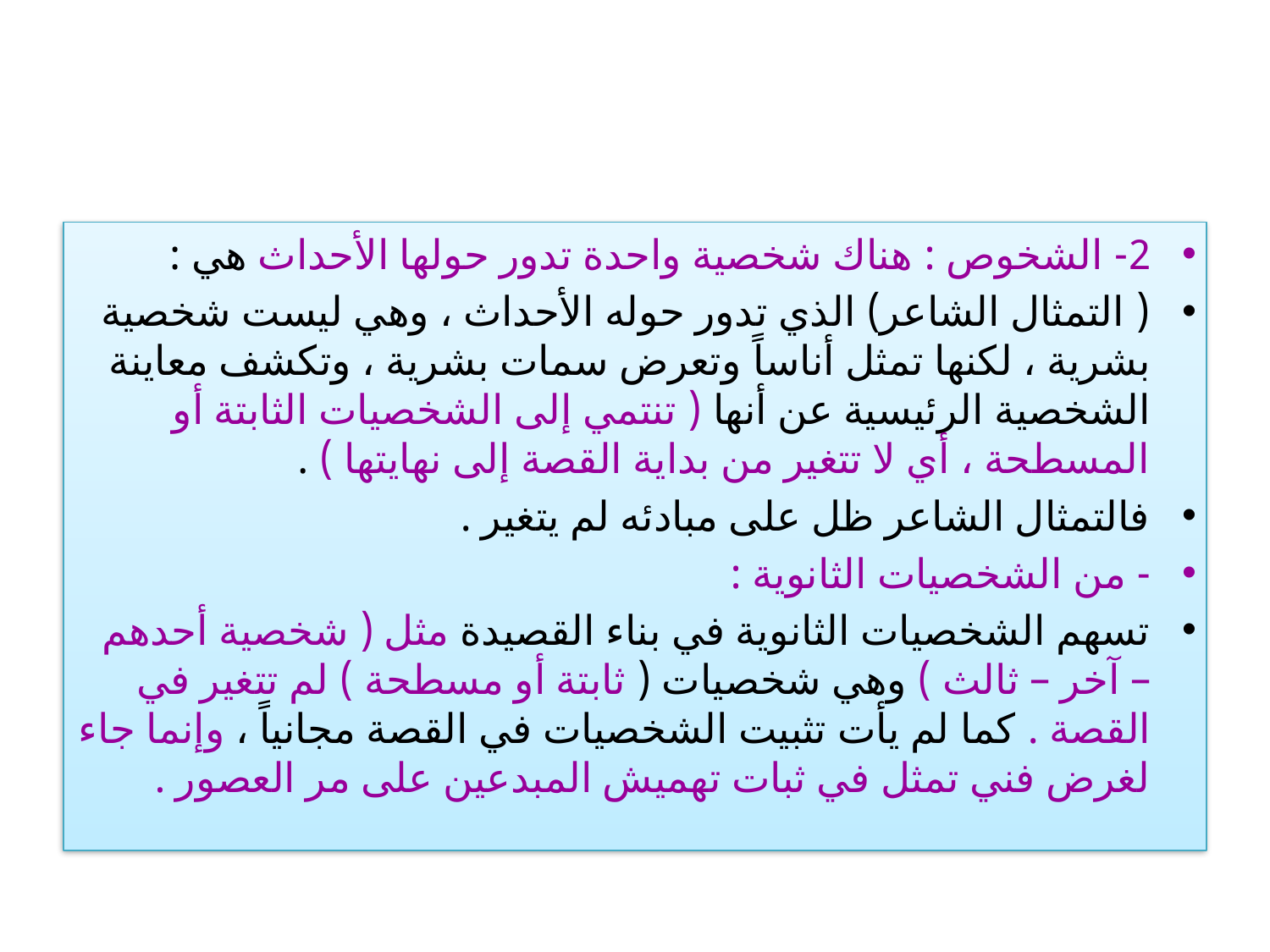

#
2- الشخوص : هناك شخصية واحدة تدور حولها الأحداث هي :
( التمثال الشاعر) الذي تدور حوله الأحداث ، وهي ليست شخصية بشرية ، لكنها تمثل أناساً وتعرض سمات بشرية ، وتكشف معاينة الشخصية الرئيسية عن أنها ( تنتمي إلى الشخصيات الثابتة أو المسطحة ، أي لا تتغير من بداية القصة إلى نهايتها ) .
فالتمثال الشاعر ظل على مبادئه لم يتغير .
- من الشخصيات الثانوية :
تسهم الشخصيات الثانوية في بناء القصيدة مثل ( شخصية أحدهم – آخر – ثالث ) وهي شخصيات ( ثابتة أو مسطحة ) لم تتغير في القصة . كما لم يأت تثبيت الشخصيات في القصة مجانياً ، وإنما جاء لغرض فني تمثل في ثبات تهميش المبدعين على مر العصور .